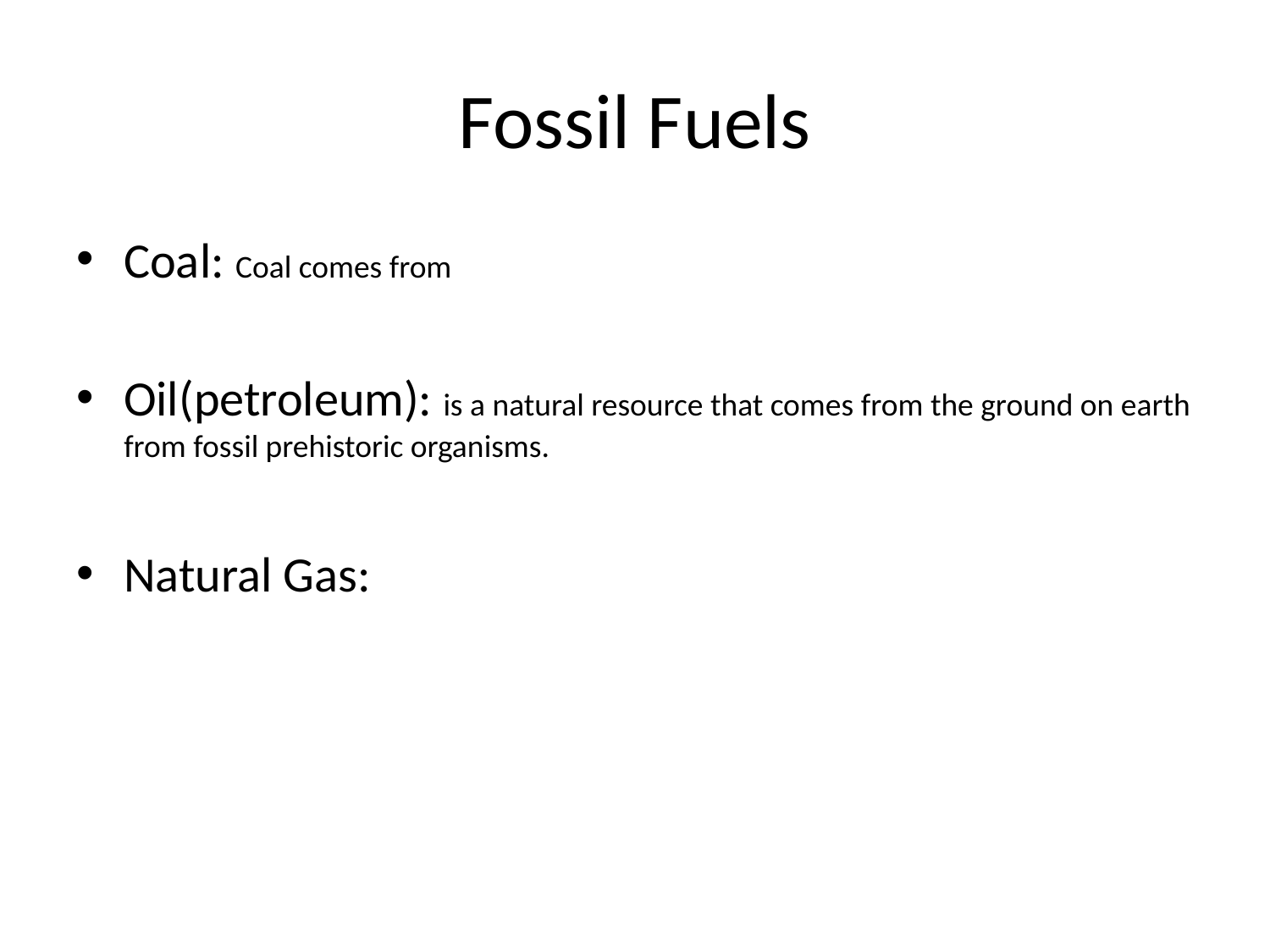

# Fossil Fuels
Coal: Coal comes from

Oil(petroleum): is a natural resource that comes from the ground on earth from fossil prehistoric organisms.

Natural Gas: